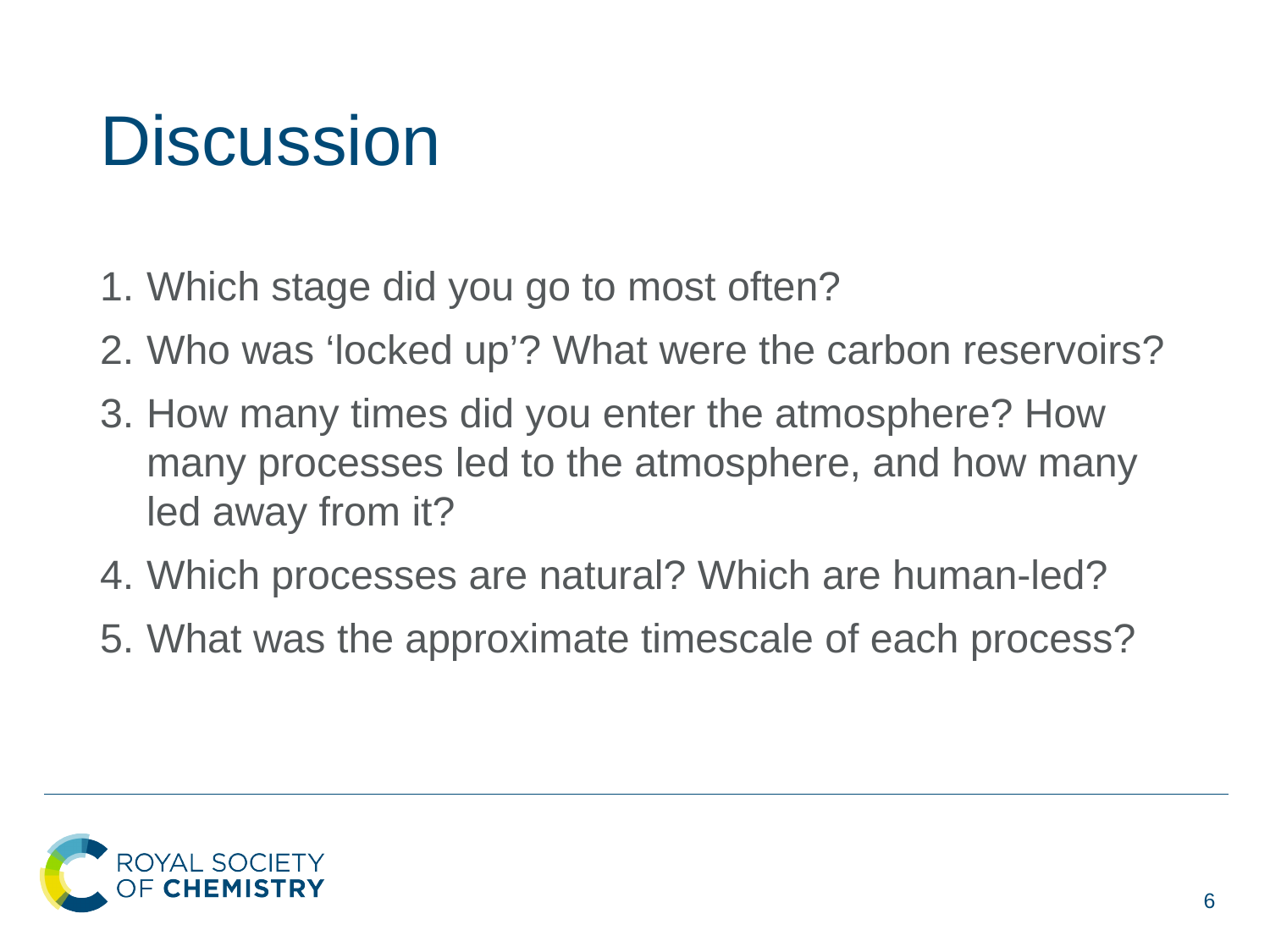

# Discussion
Which stage did you go to most often?
Who was ‘locked up’? What were the carbon reservoirs?
How many times did you enter the atmosphere? How many processes led to the atmosphere, and how many led away from it?
Which processes are natural? Which are human-led?
What was the approximate timescale of each process?
6